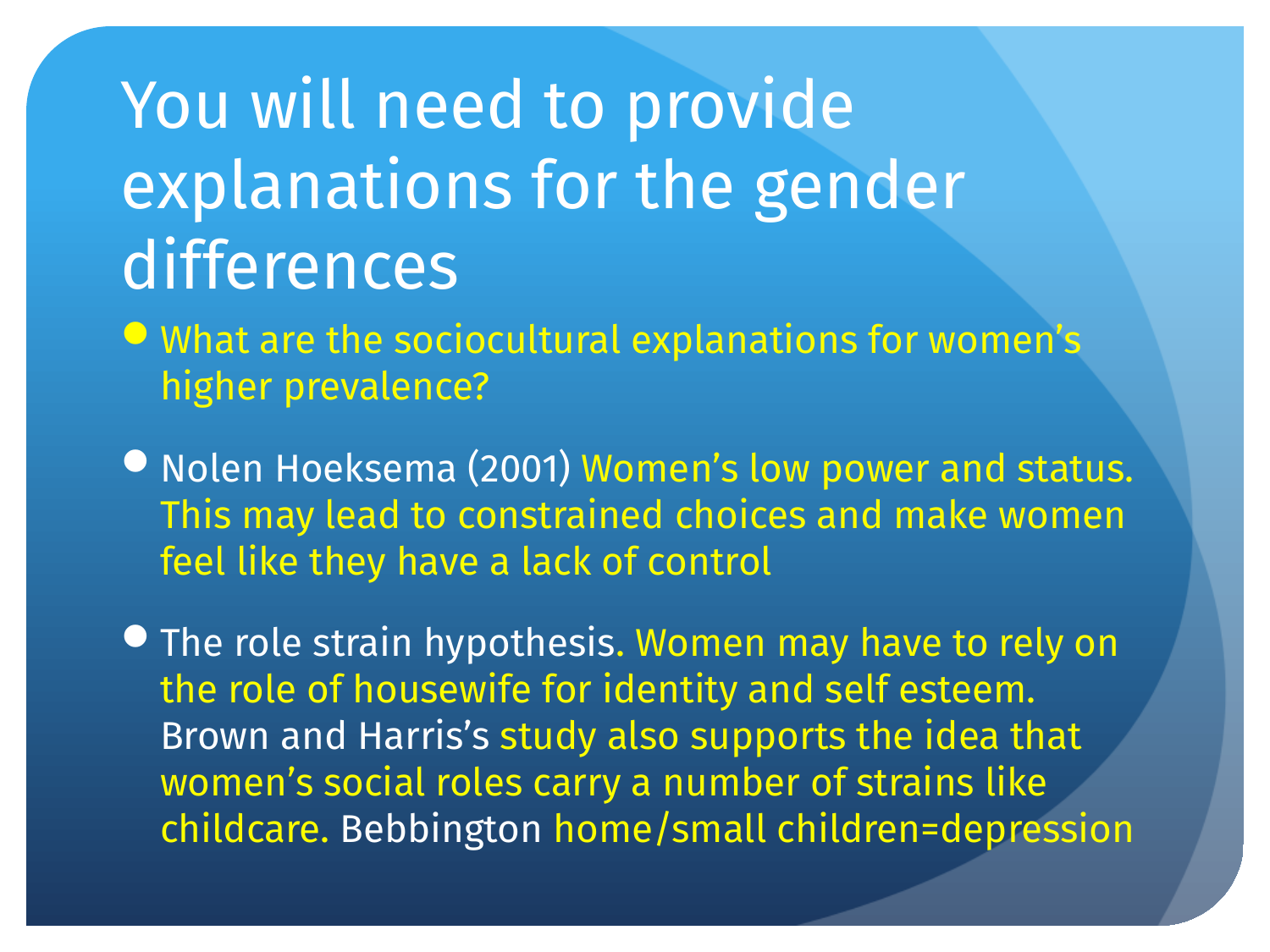

# You will need to provide explanations for the gender differences
What are the sociocultural explanations for women’s higher prevalence?
Nolen Hoeksema (2001) Women’s low power and status. This may lead to constrained choices and make women feel like they have a lack of control
The role strain hypothesis. Women may have to rely on the role of housewife for identity and self esteem. Brown and Harris’s study also supports the idea that women’s social roles carry a number of strains like childcare. Bebbington home/small children=depression